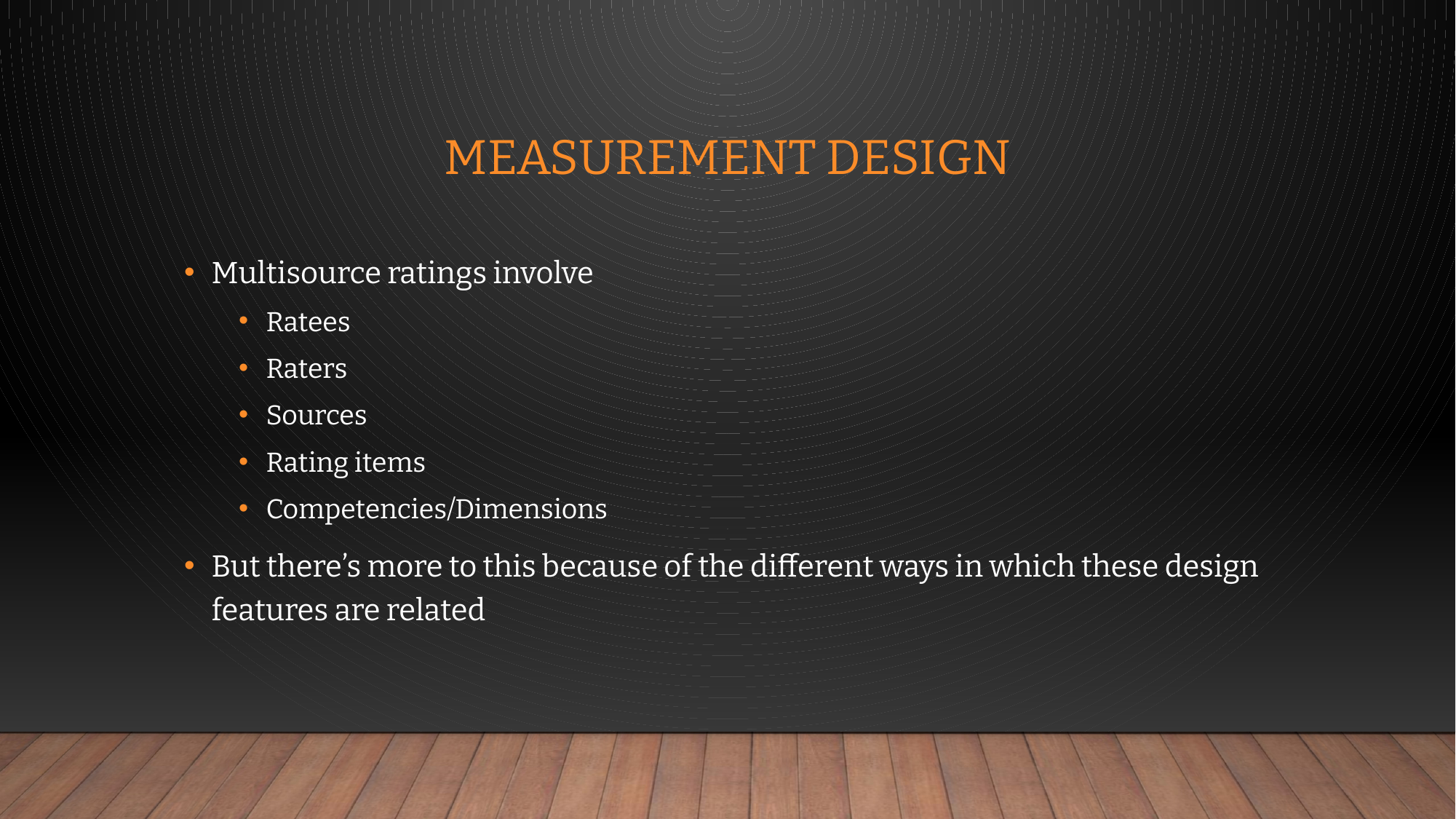

# Measurement Design
Multisource ratings involve
Ratees
Raters
Sources
Rating items
Competencies/Dimensions
But there’s more to this because of the different ways in which these design features are related